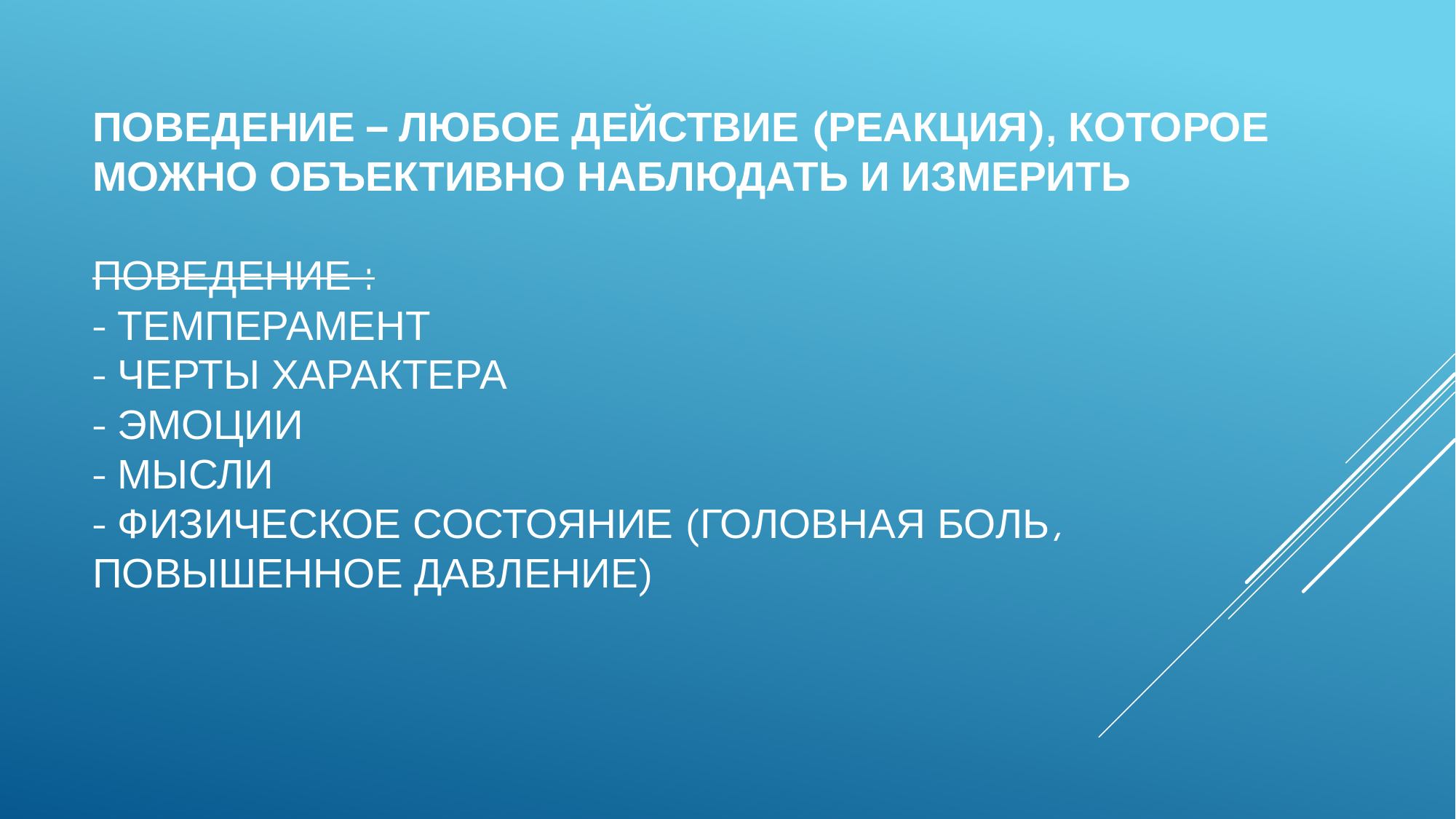

# Поведение – любое действие (реакция), которое можно объективно наблюдать и измерить Поведение : - темперамент - черты характера - эмоции - мысли - физическое состояние (головная боль, повышенное давление)